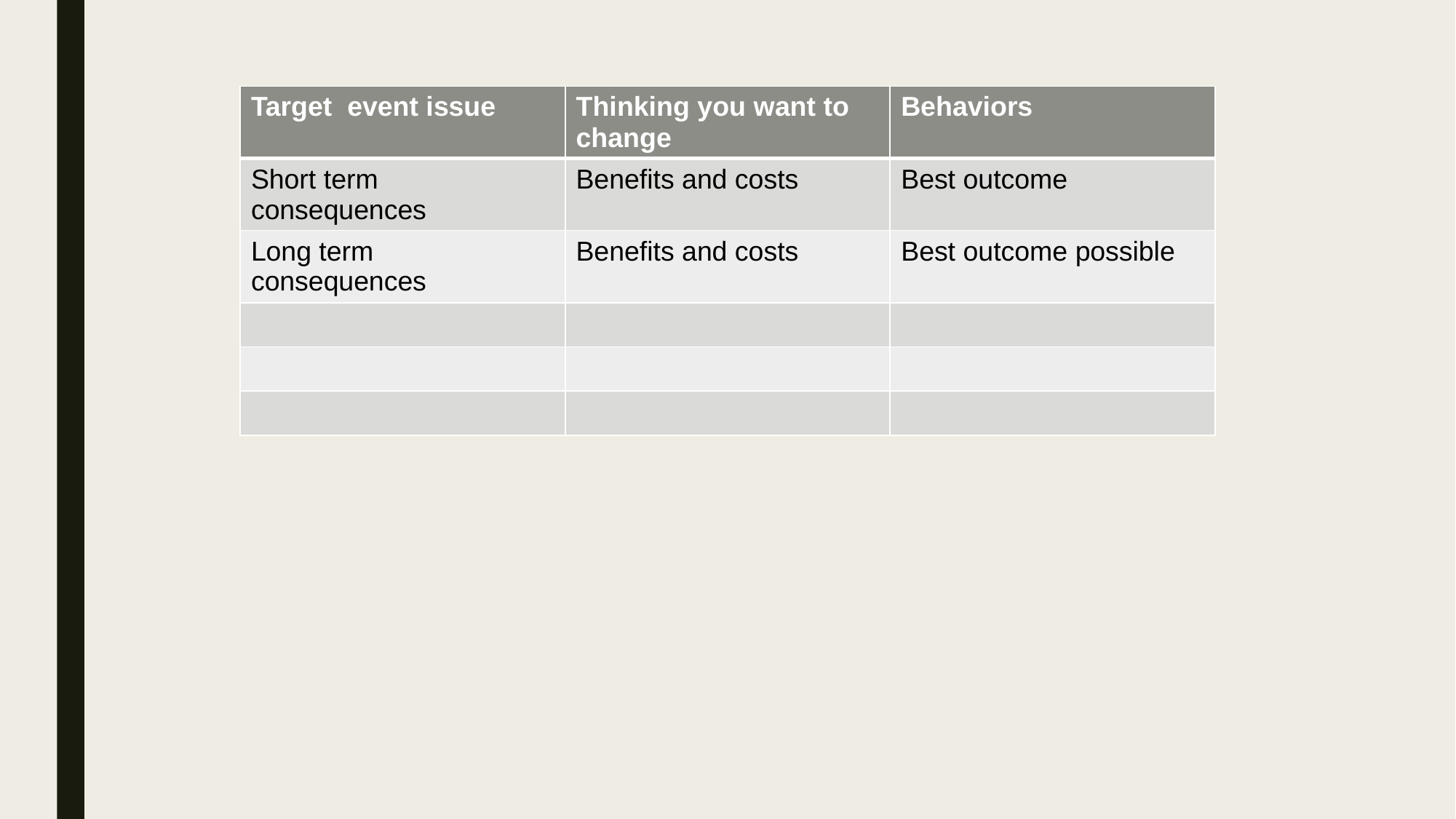

| Target  event issue | Thinking you want to change | Behaviors |
| --- | --- | --- |
| Short term consequences | Benefits and costs | Best outcome |
| Long term consequences | Benefits and costs | Best outcome possible |
|  |  |  |
|  |  |  |
|  |  |  |